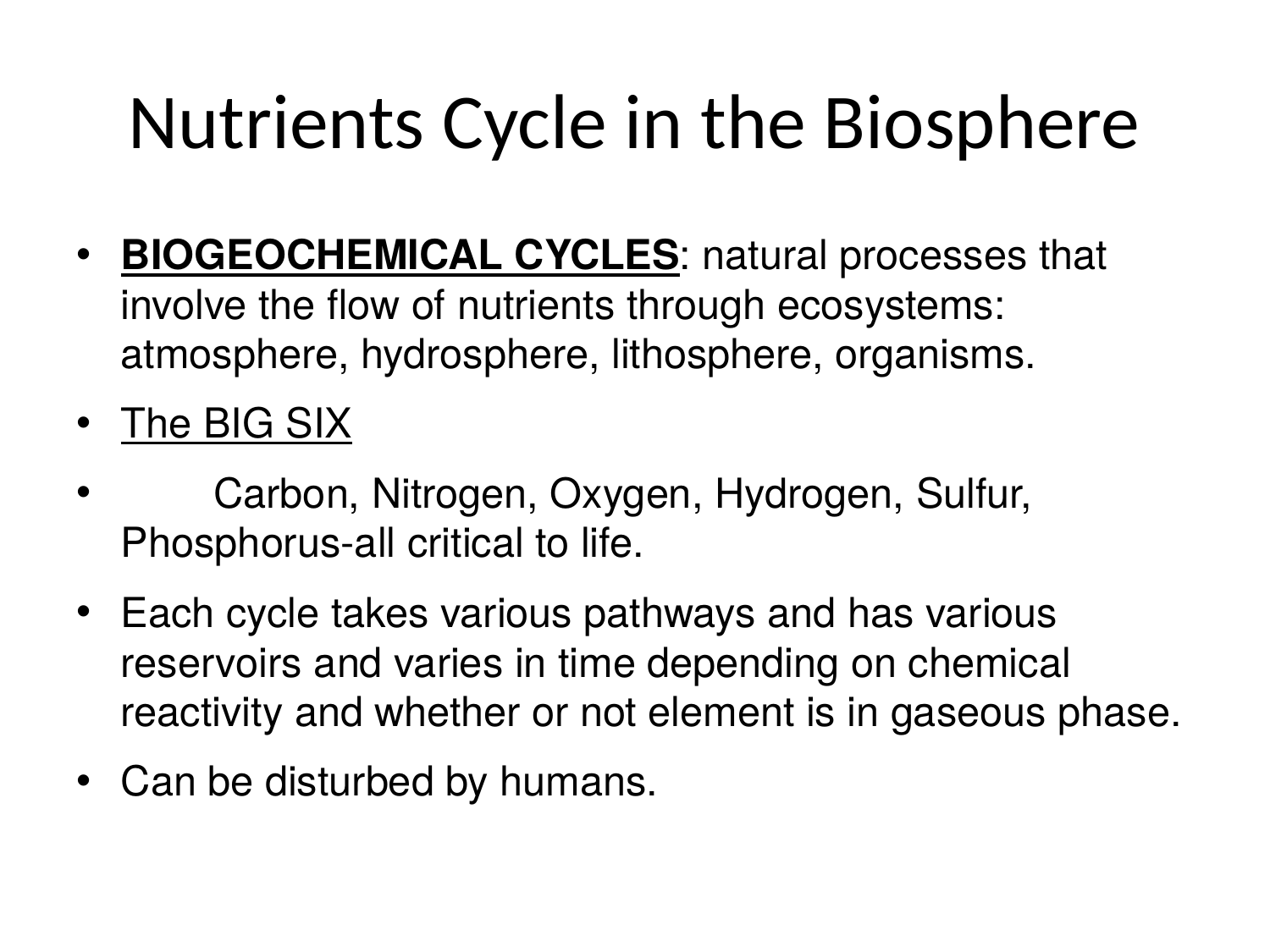

# Nutrients Cycle in the Biosphere
BIOGEOCHEMICAL CYCLES: natural processes that involve the flow of nutrients through ecosystems: atmosphere, hydrosphere, lithosphere, organisms.
The BIG SIX
	Carbon, Nitrogen, Oxygen, Hydrogen, Sulfur, 	Phosphorus-all critical to life.
Each cycle takes various pathways and has various reservoirs and varies in time depending on chemical reactivity and whether or not element is in gaseous phase.
Can be disturbed by humans.